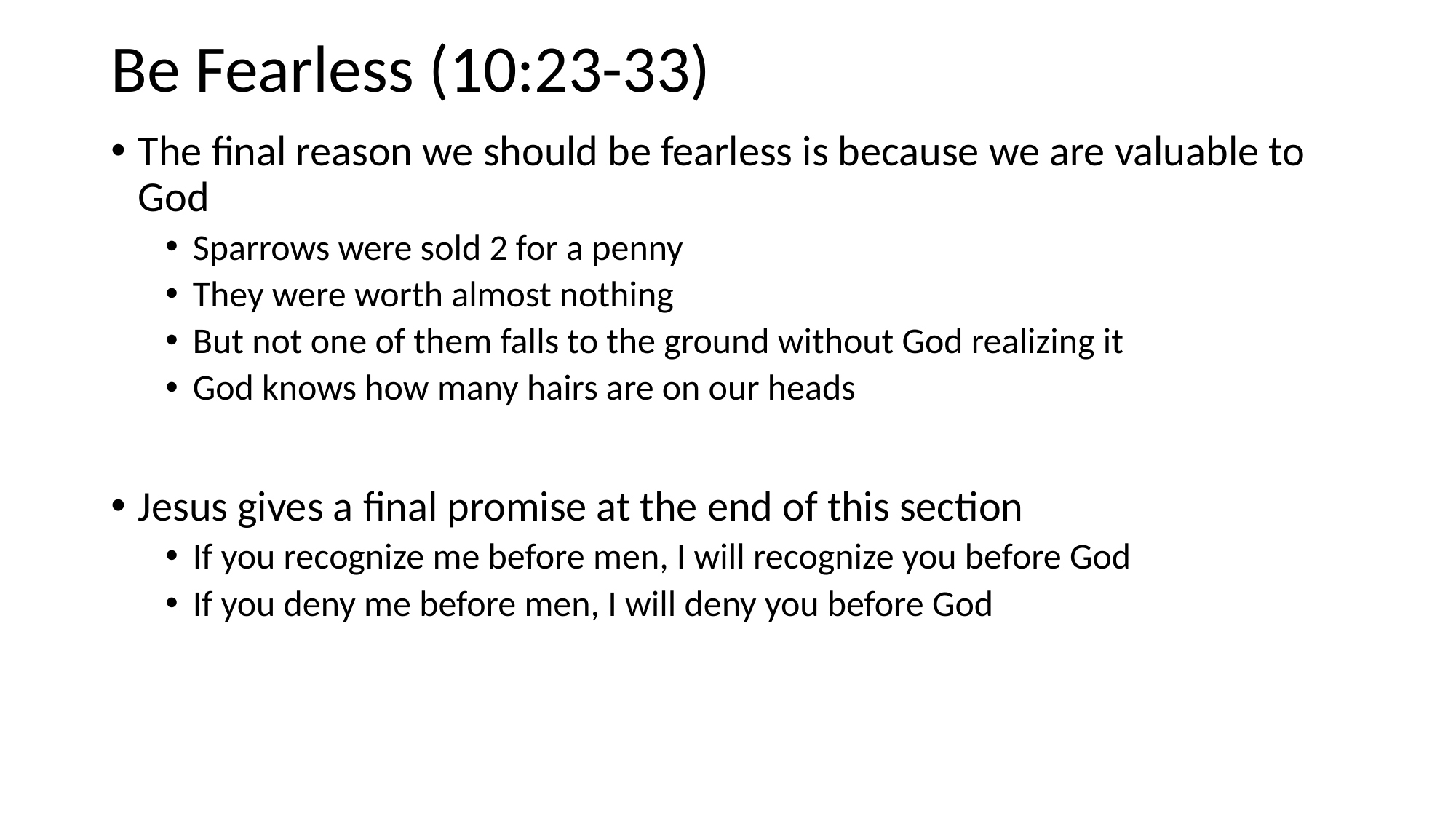

# Be Fearless (10:23-33)
The final reason we should be fearless is because we are valuable to God
Sparrows were sold 2 for a penny
They were worth almost nothing
But not one of them falls to the ground without God realizing it
God knows how many hairs are on our heads

Jesus gives a final promise at the end of this section
If you recognize me before men, I will recognize you before God
If you deny me before men, I will deny you before God